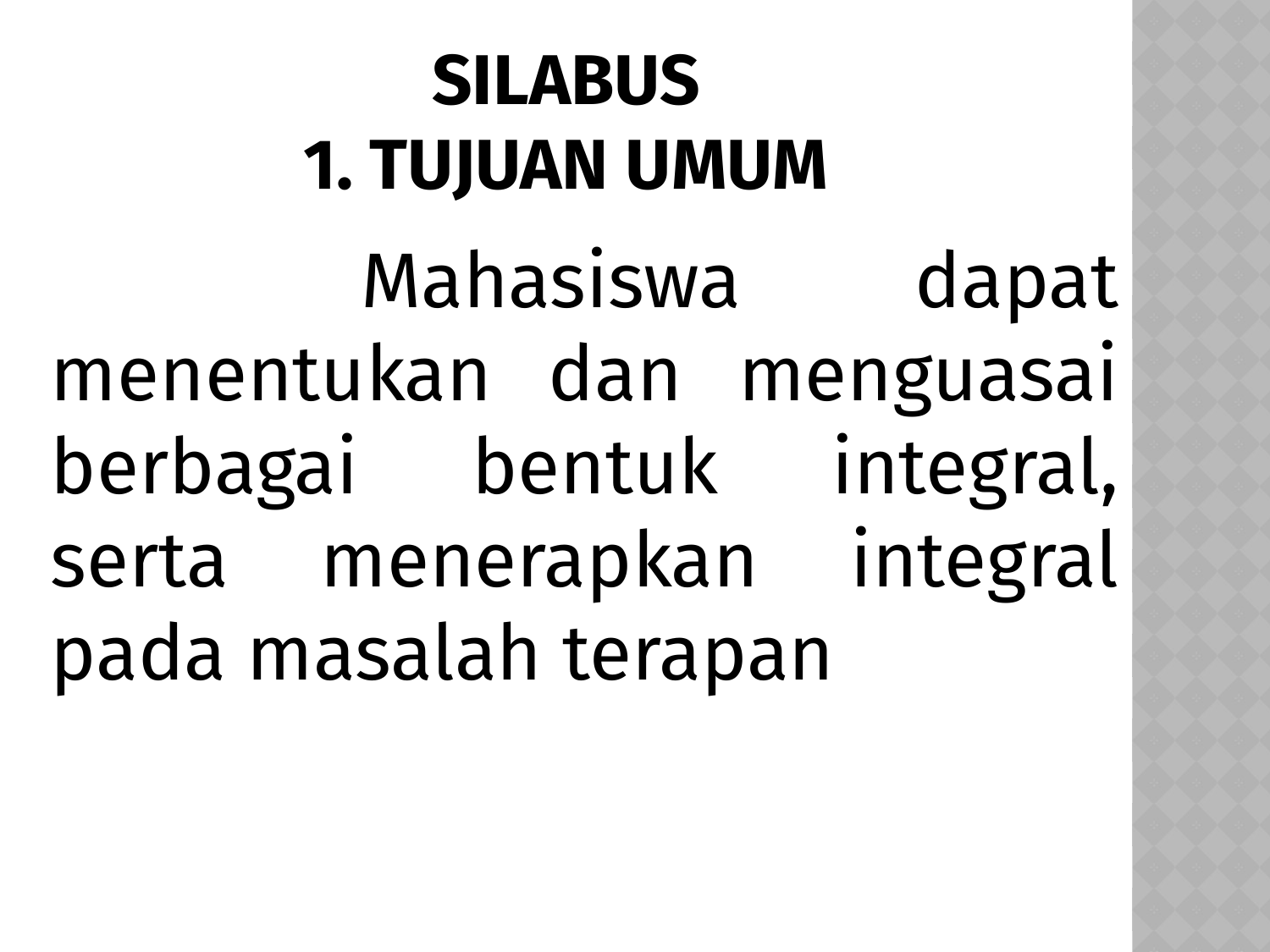

# SILABUS 1. Tujuan Umum
  Mahasiswa dapat menentukan dan menguasai berbagai bentuk integral, serta menerapkan integral pada masalah terapan